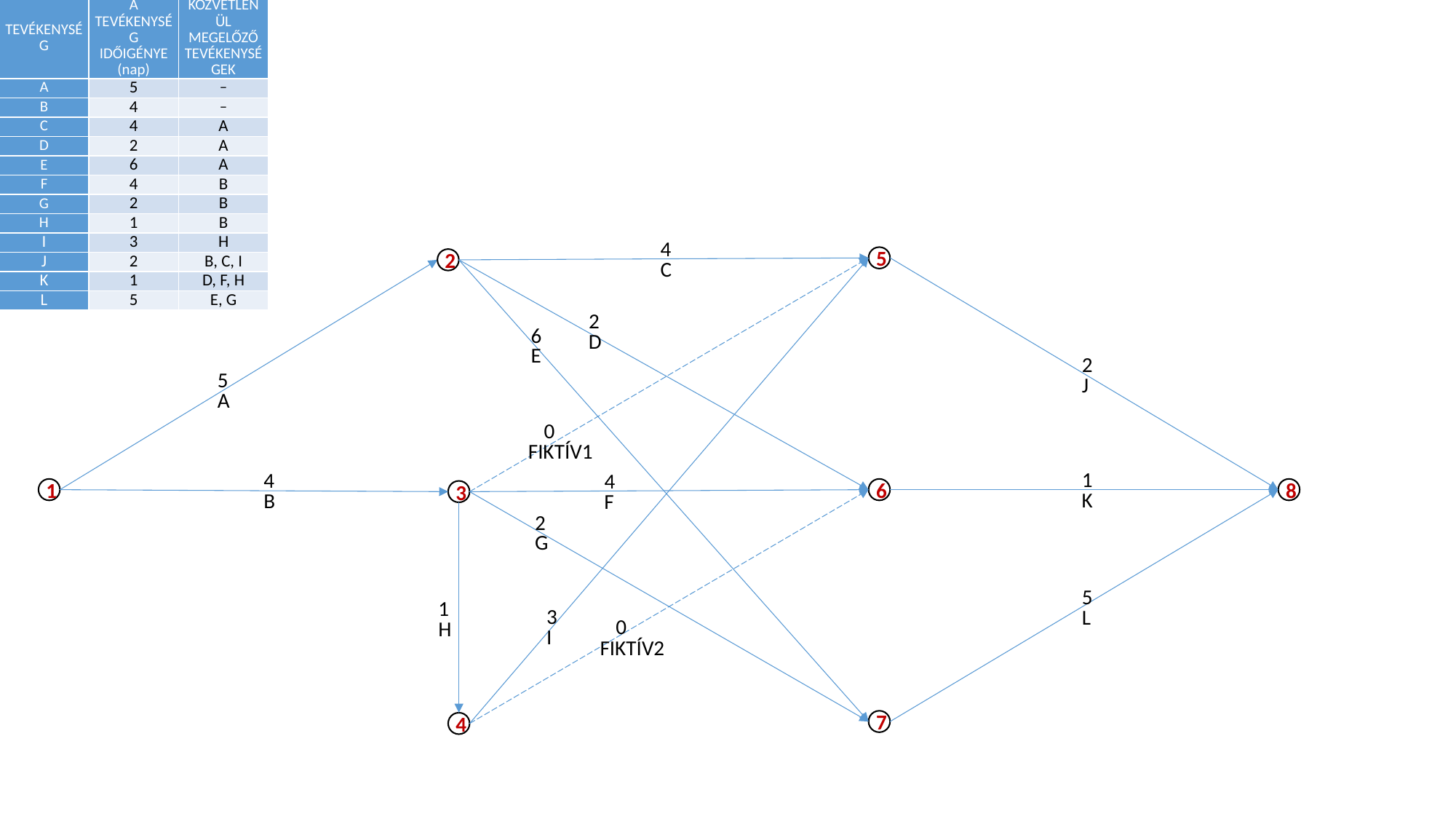

| TEVÉKENYSÉG | A TEVÉKENYSÉG IDŐIGÉNYE (nap) | KÖZVETLENÜL MEGELŐZŐ TEVÉKENYSÉGEK |
| --- | --- | --- |
| A | 5 | – |
| B | 4 | – |
| C | 4 | A |
| D | 2 | A |
| E | 6 | A |
| F | 4 | B |
| G | 2 | B |
| H | 1 | B |
| I | 3 | H |
| J | 2 | B, C, I |
| K | 1 | D, F, H |
| L | 5 | E, G |
4
5
2
C
2
6
D
E
2
5
J
A
0
FIKTÍV1
1
4
4
1
6
8
3
K
B
F
2
G
5
1
3
L
0
H
I
FIKTÍV2
7
4